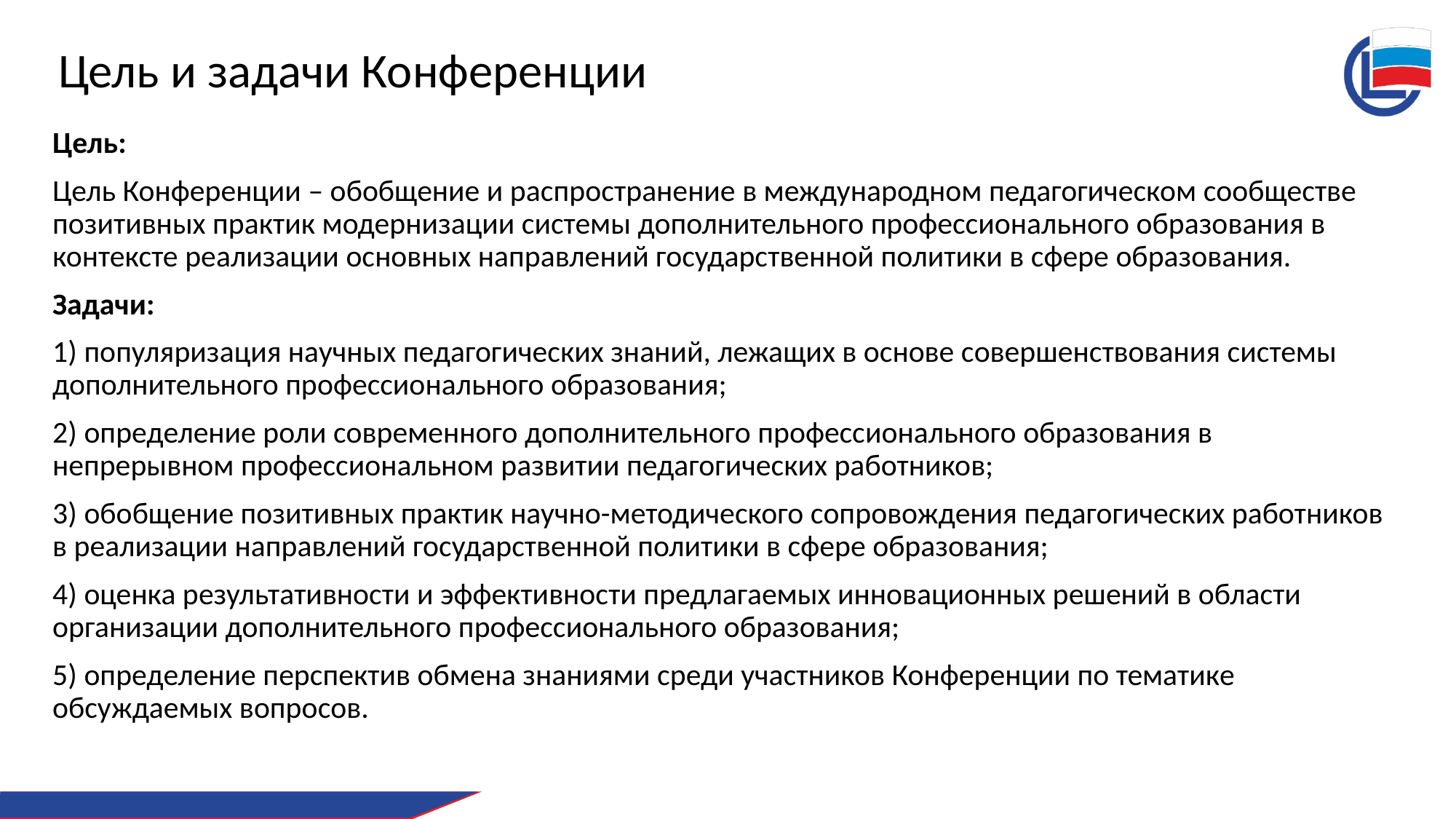

# Цель и задачи Конференции
Цель:
Цель Конференции – обобщение и распространение в международном педагогическом сообществе позитивных практик модернизации системы дополнительного профессионального образования в контексте реализации основных направлений государственной политики в сфере образования.
Задачи:
1) популяризация научных педагогических знаний, лежащих в основе совершенствования системы дополнительного профессионального образования;
2) определение роли современного дополнительного профессионального образования в непрерывном профессиональном развитии педагогических работников;
3) обобщение позитивных практик научно-методического сопровождения педагогических работников в реализации направлений государственной политики в сфере образования;
4) оценка результативности и эффективности предлагаемых инновационных решений в области организации дополнительного профессионального образования;
5) определение перспектив обмена знаниями среди участников Конференции по тематике обсуждаемых вопросов.